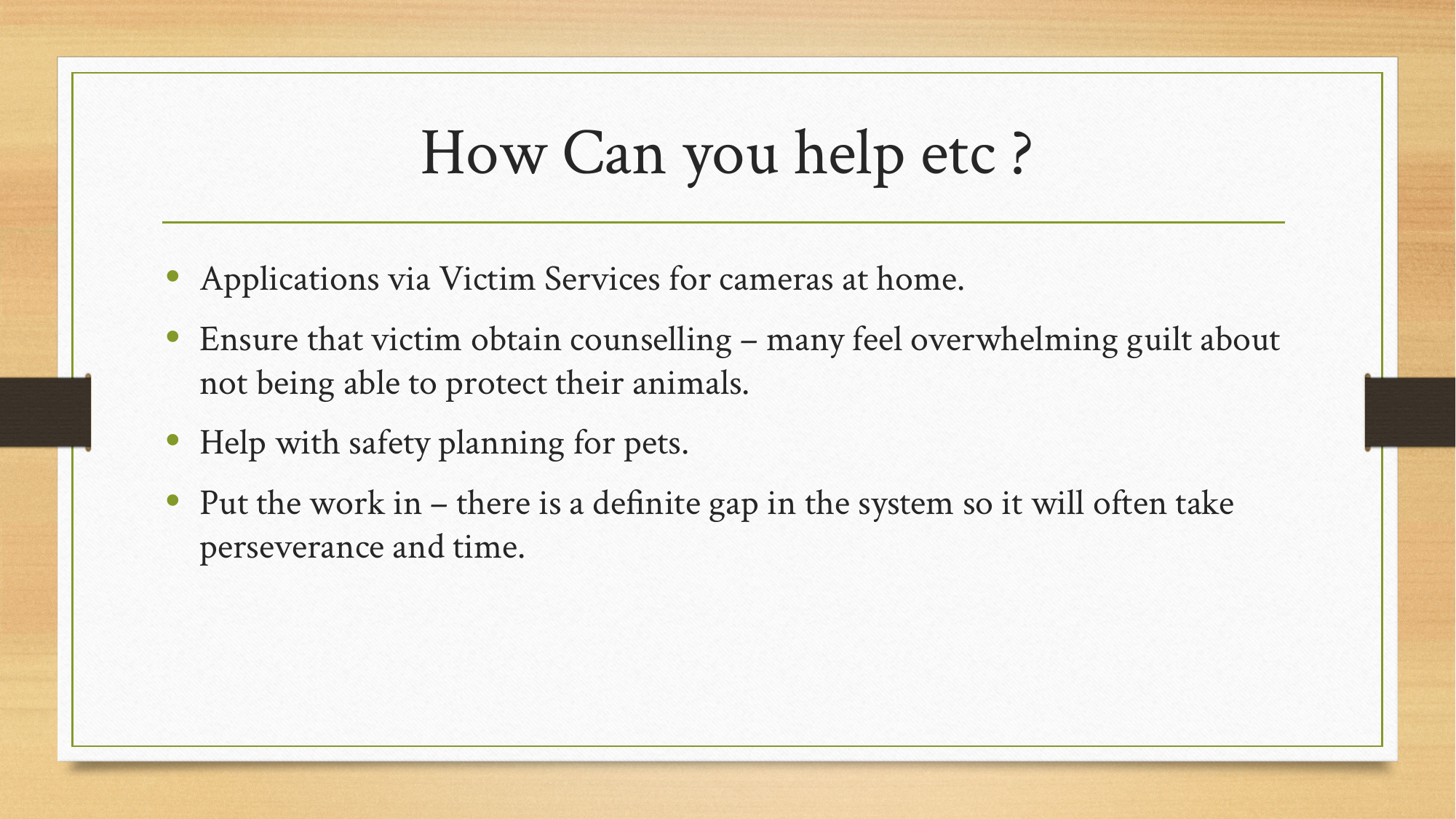

# How Can you help etc ?
Applications via Victim Services for cameras at home.
Ensure that victim obtain counselling – many feel overwhelming guilt about not being able to protect their animals.
Help with safety planning for pets.
Put the work in – there is a definite gap in the system so it will often take perseverance and time.